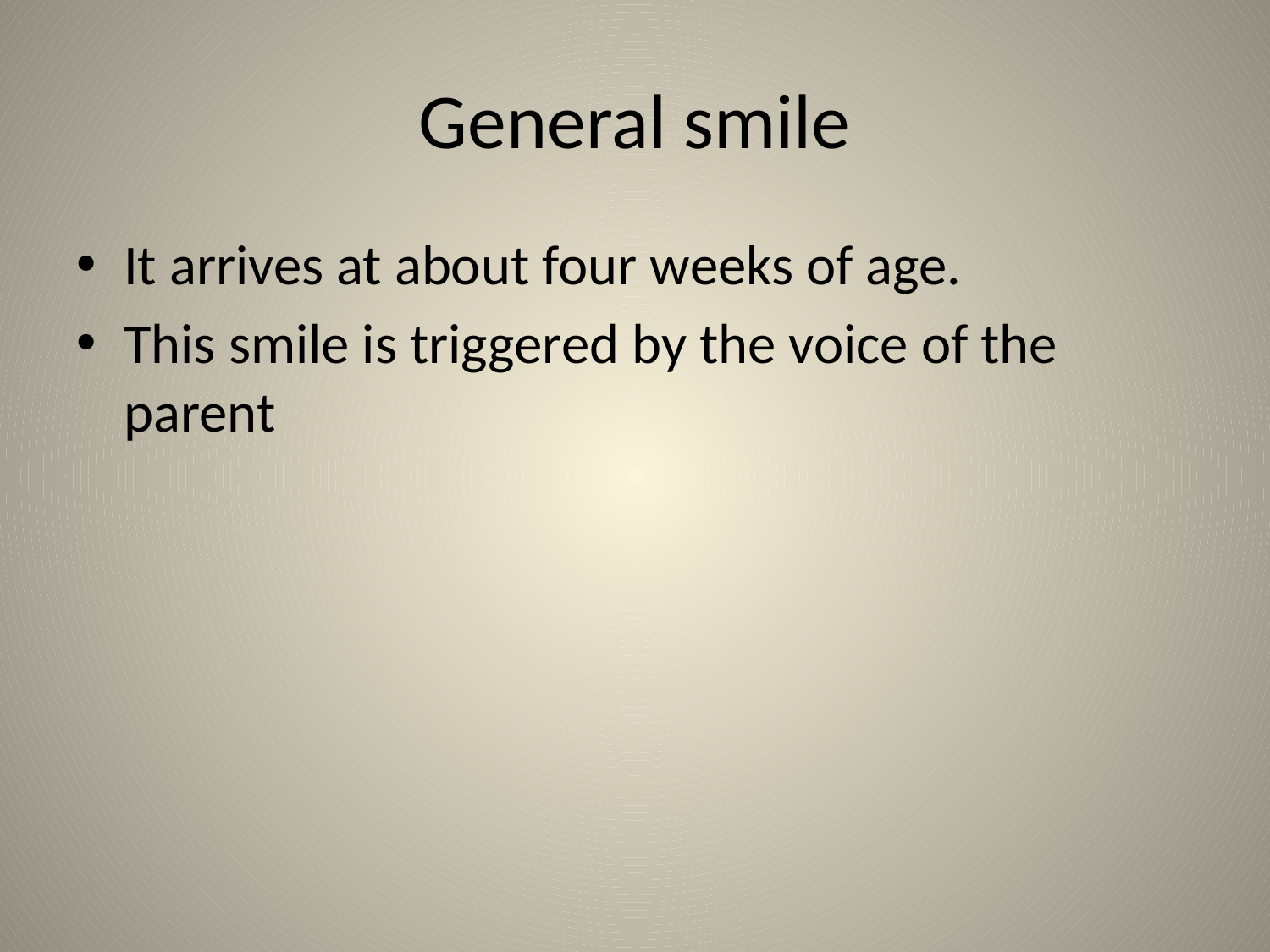

# General smile
It arrives at about four weeks of age.
This smile is triggered by the voice of the parent